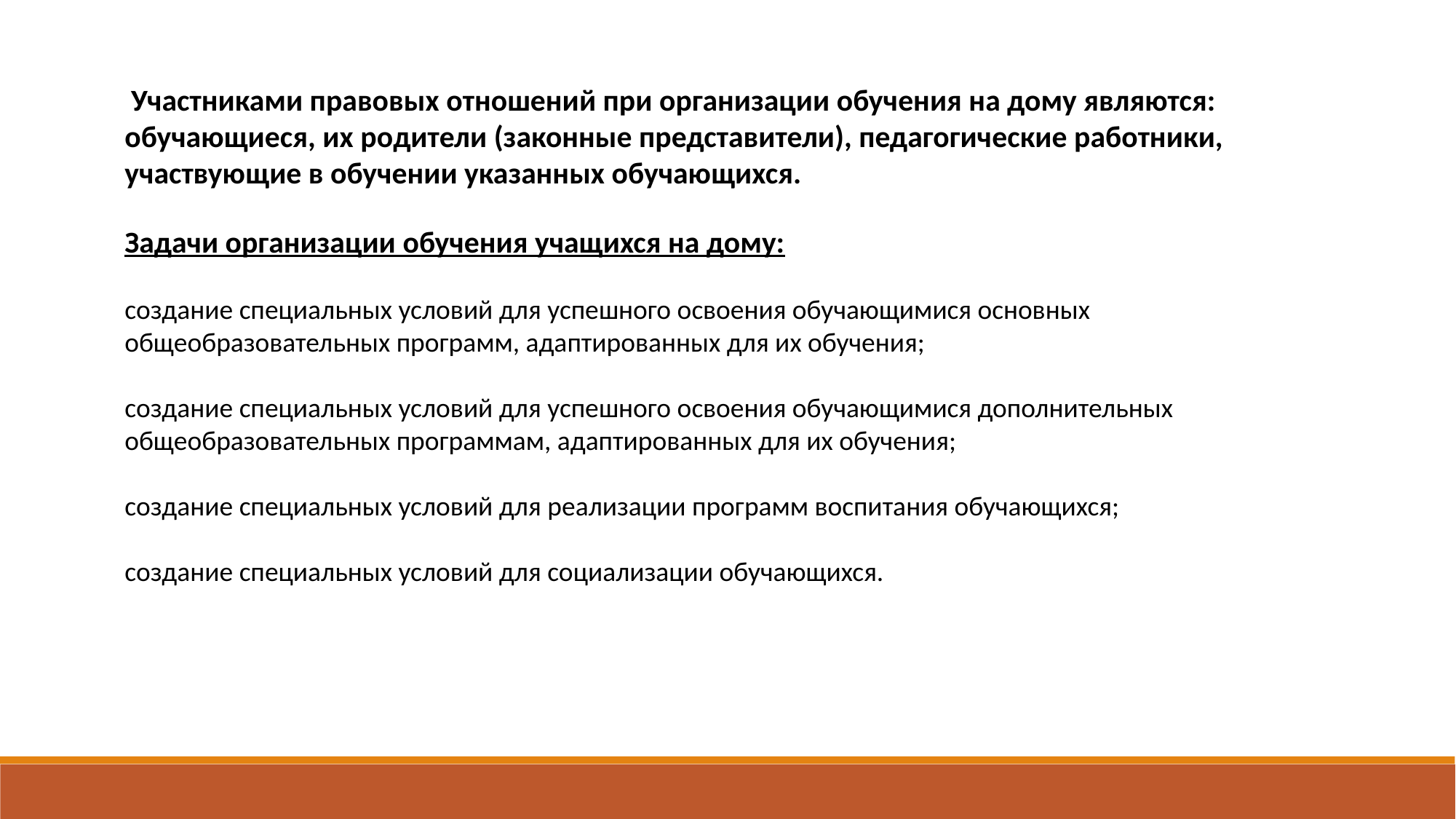

Участниками правовых отношений при организации обучения на дому являются: обучающиеся, их родители (законные представители), педагогические работники, участвующие в обучении указанных обучающихся.

Задачи организации обучения учащихся на дому:

создание специальных условий для успешного освоения обучающимися основных общеобразовательных программ, адаптированных для их обучения;

создание специальных условий для успешного освоения обучающимися дополнительных общеобразовательных программам, адаптированных для их обучения;

создание специальных условий для реализации программ воспитания обучающихся;

создание специальных условий для социализации обучающихся.